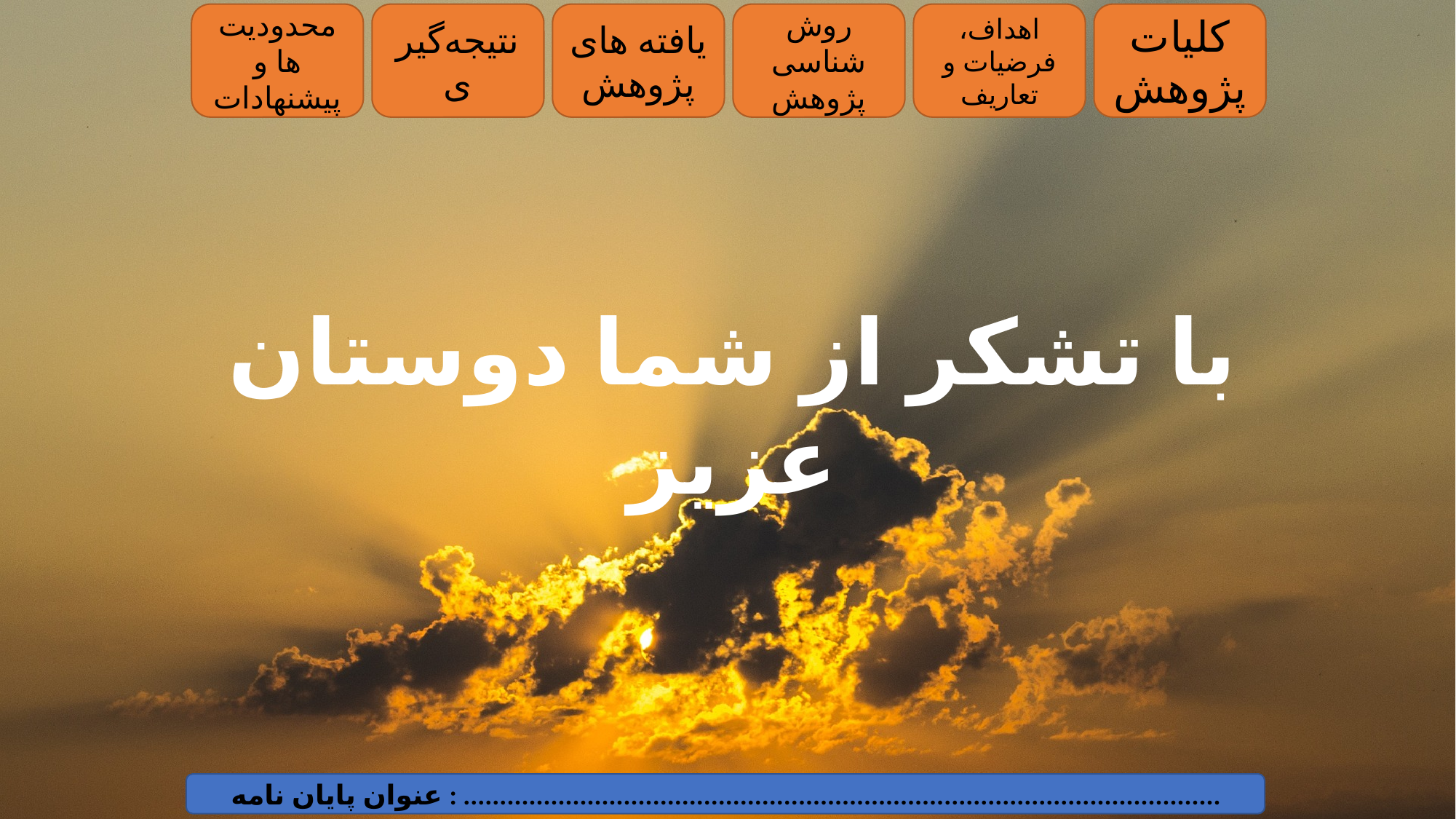

محدودیت ها و پیشنهادات
نتیجه‌گیری
یافته های پژوهش
روش شناسی پژوهش
اهداف، فرضیات و تعاریف
کلیات پژوهش
با تشکر از شما دوستان عزیز
عنوان پایان نامه : ........................................................................................................